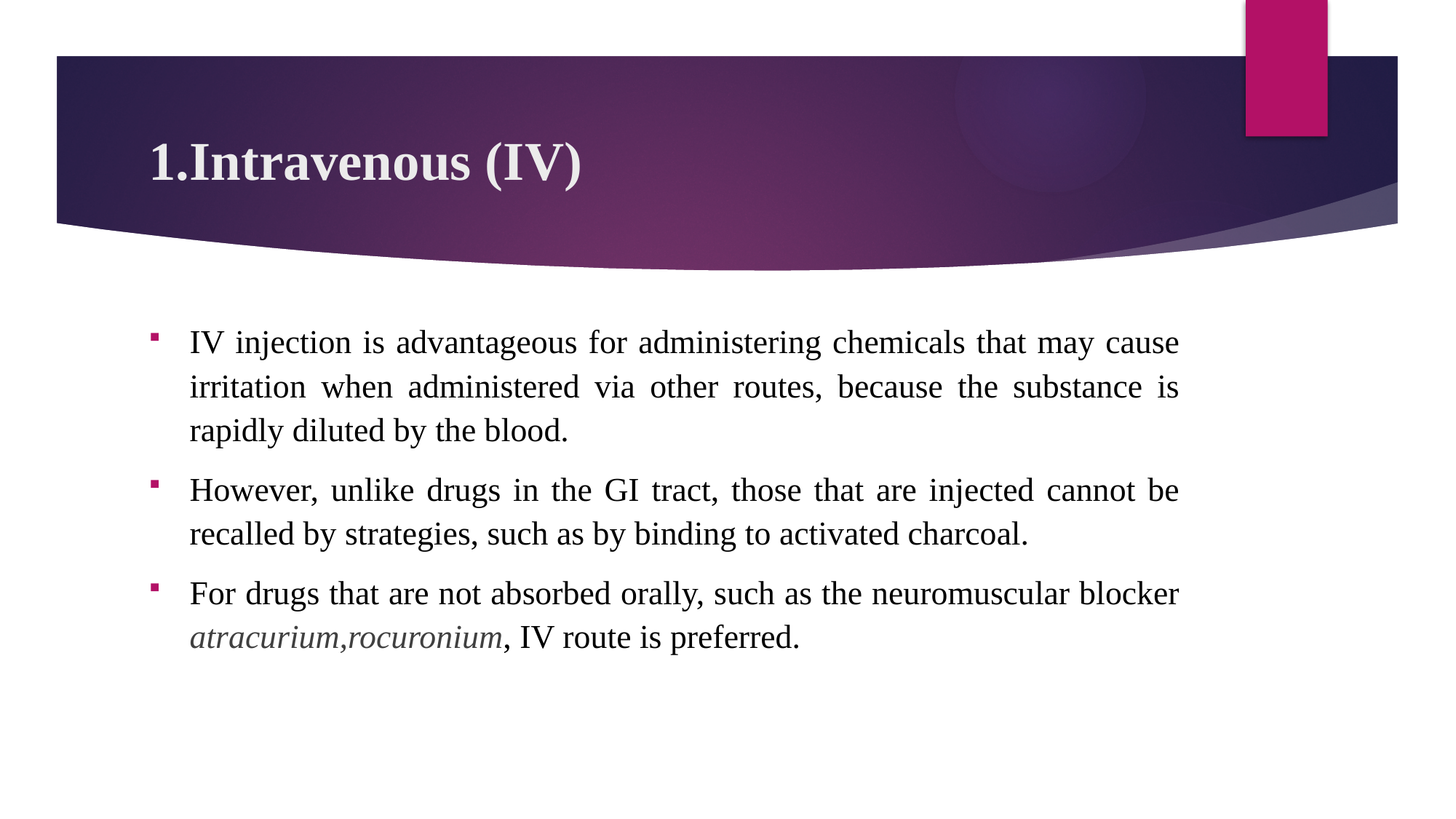

# 1.Intravenous (IV)
IV injection is advantageous for administering chemicals that may cause irritation when administered via other routes, because the substance is rapidly diluted by the blood.
However, unlike drugs in the GI tract, those that are injected cannot be recalled by strategies, such as by binding to activated charcoal.
For drugs that are not absorbed orally, such as the neuromuscular blocker atracurium,rocuronium, IV route is preferred.